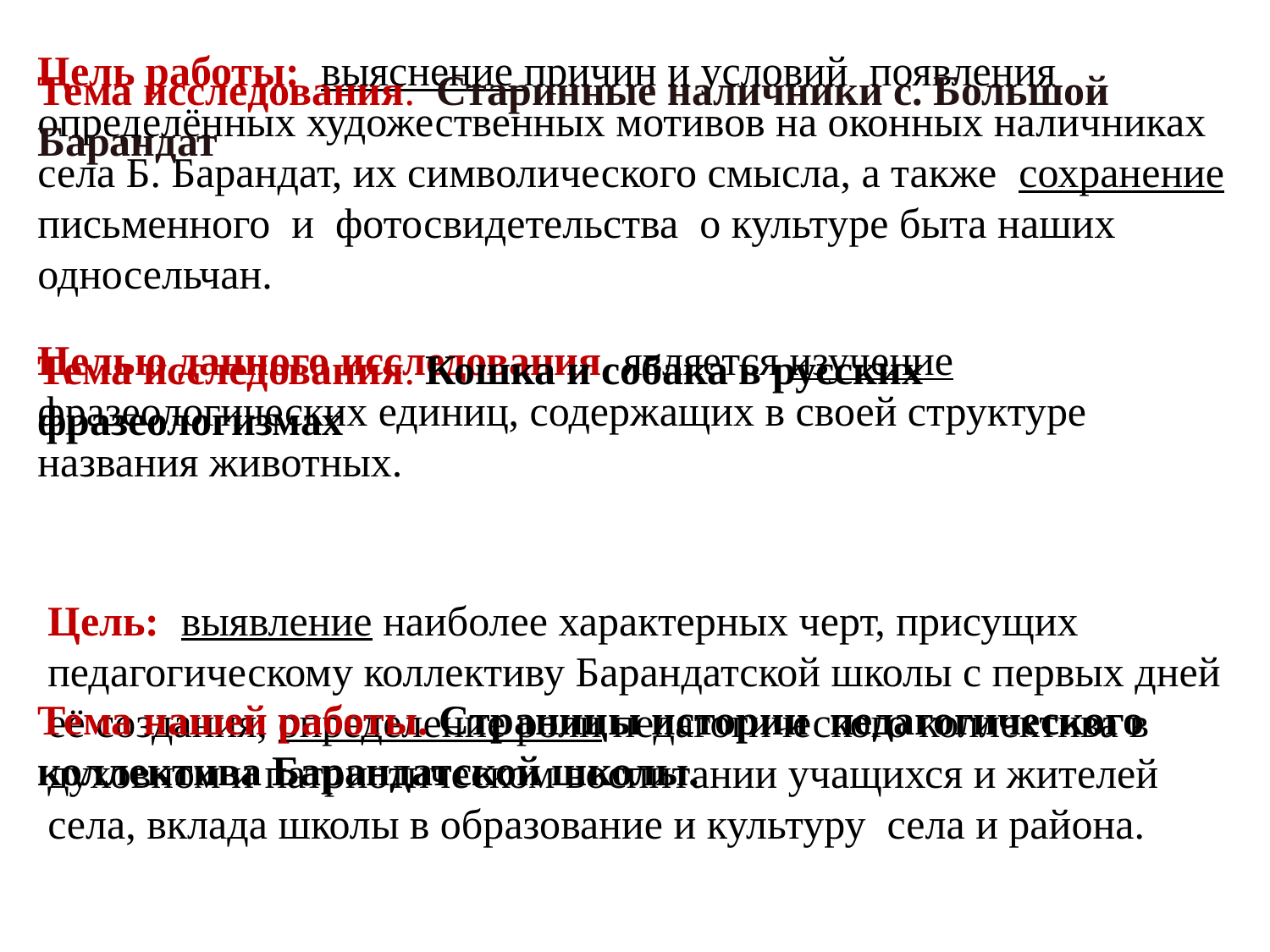

Цель работы:  выяснение причин и условий  появления определённых художественных мотивов на оконных наличниках села Б. Барандат, их символического смысла, а также  сохранение письменного  и  фотосвидетельства  о культуре быта наших односельчан.
Тема исследования.  Старинные наличники с. Большой Барандат
Целью данного исследования  является изучение фразеологических единиц, содержащих в своей структуре названия животных.
Тема исследования. Кошка и собака в русских фразеологизмах
Цель:  выявление наиболее характерных черт, присущих педагогическому коллективу Барандатской школы с первых дней её создания, определение роли педагогического коллектива в духовном и патриотическом воспитании учащихся и жителей села, вклада школы в образование и культуру  села и района.
Тема нашей работы. Страницы истории  педагогического коллектива Барандатской школы.